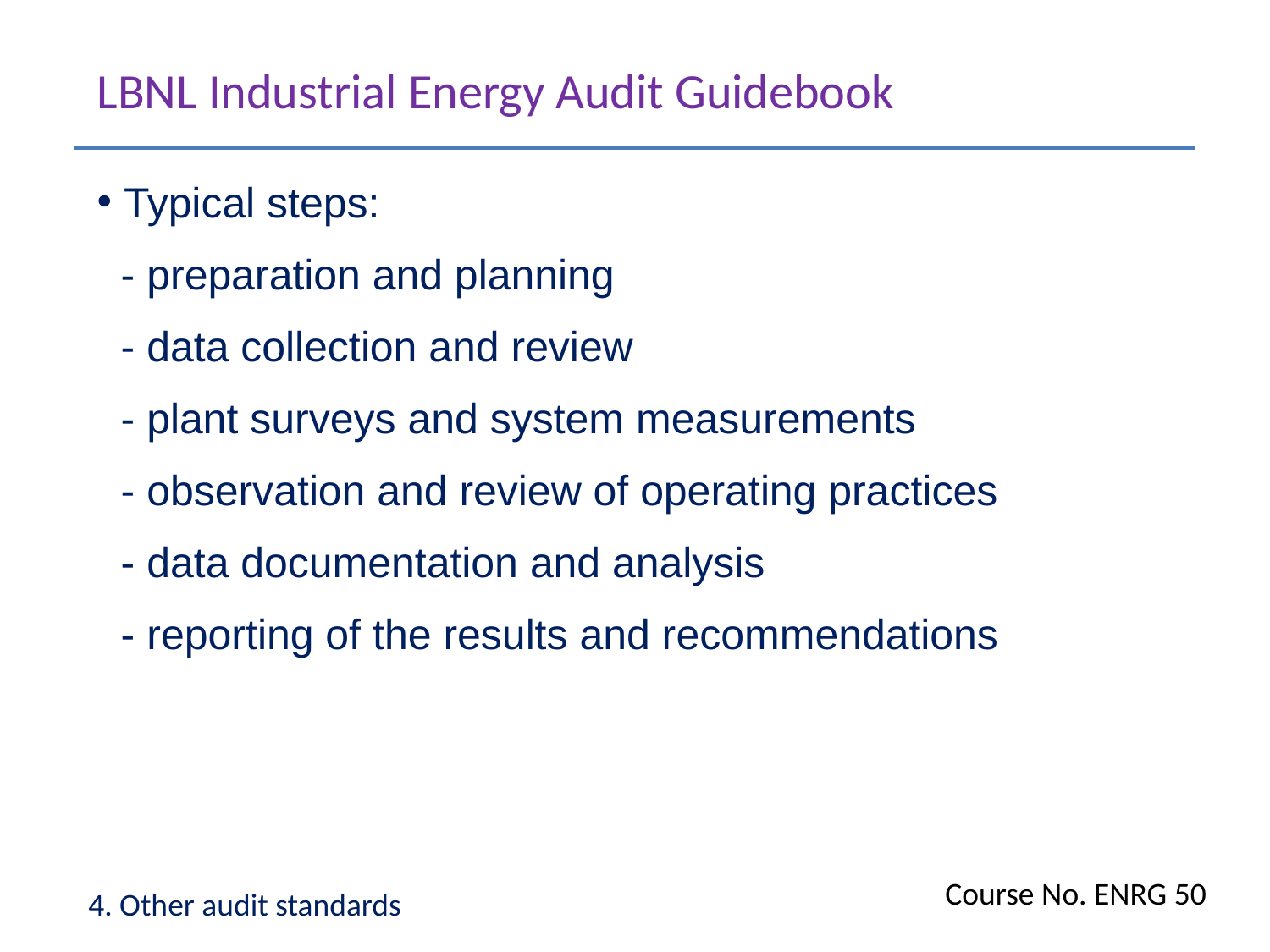

LBNL Industrial Energy Audit Guidebook
 Typical steps:
  - preparation and planning
  - data collection and review
  - plant surveys and system measurements
  - observation and review of operating practices
  - data documentation and analysis
  - reporting of the results and recommendations
Course No. ENRG 50
4. Other audit standards